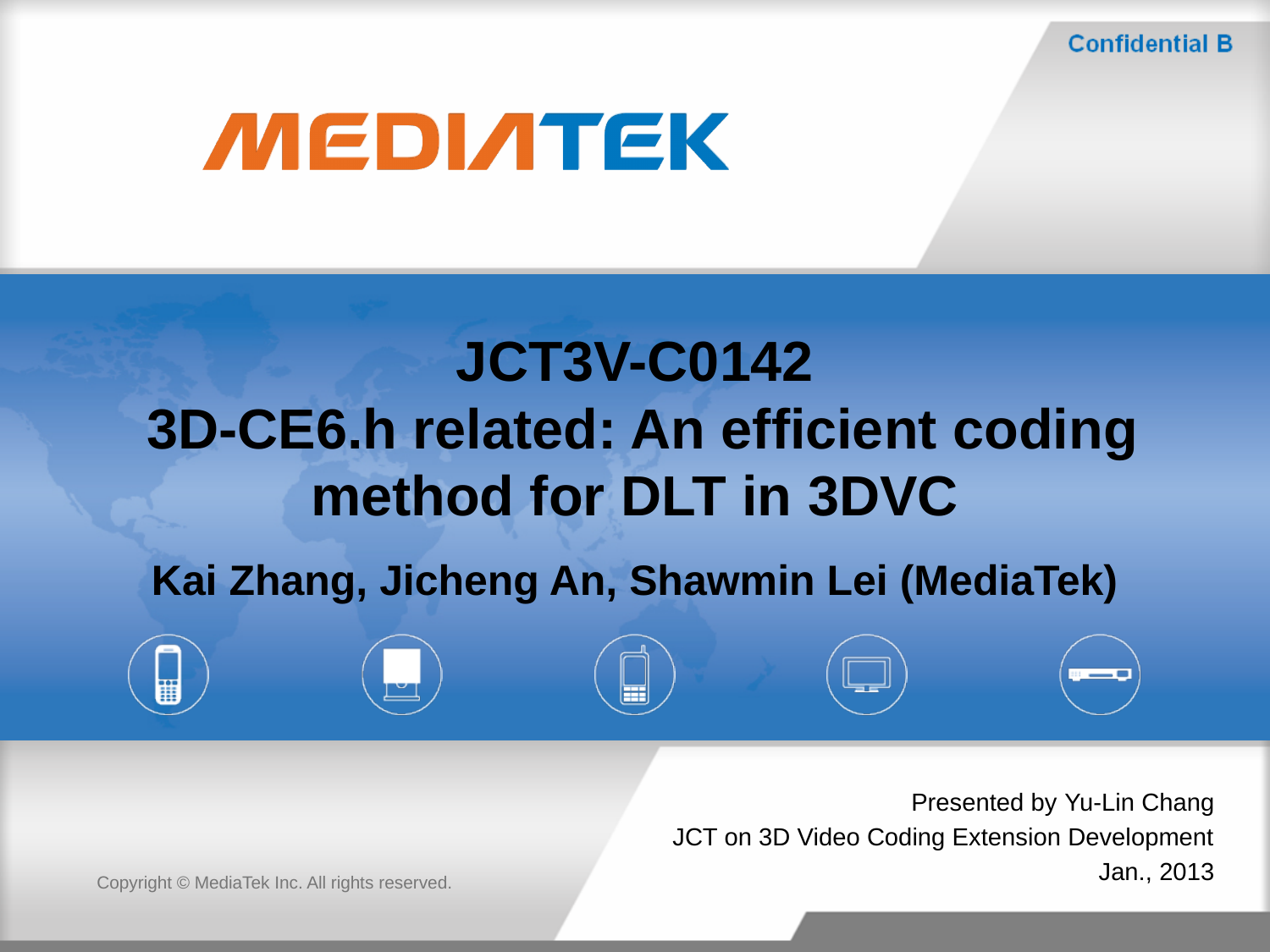

# JCT3V-C0142 3D-CE6.h related: An efficient coding method for DLT in 3DVC
Kai Zhang, Jicheng An, Shawmin Lei (MediaTek)
Presented by Yu-Lin Chang
JCT on 3D Video Coding Extension Development
Jan., 2013